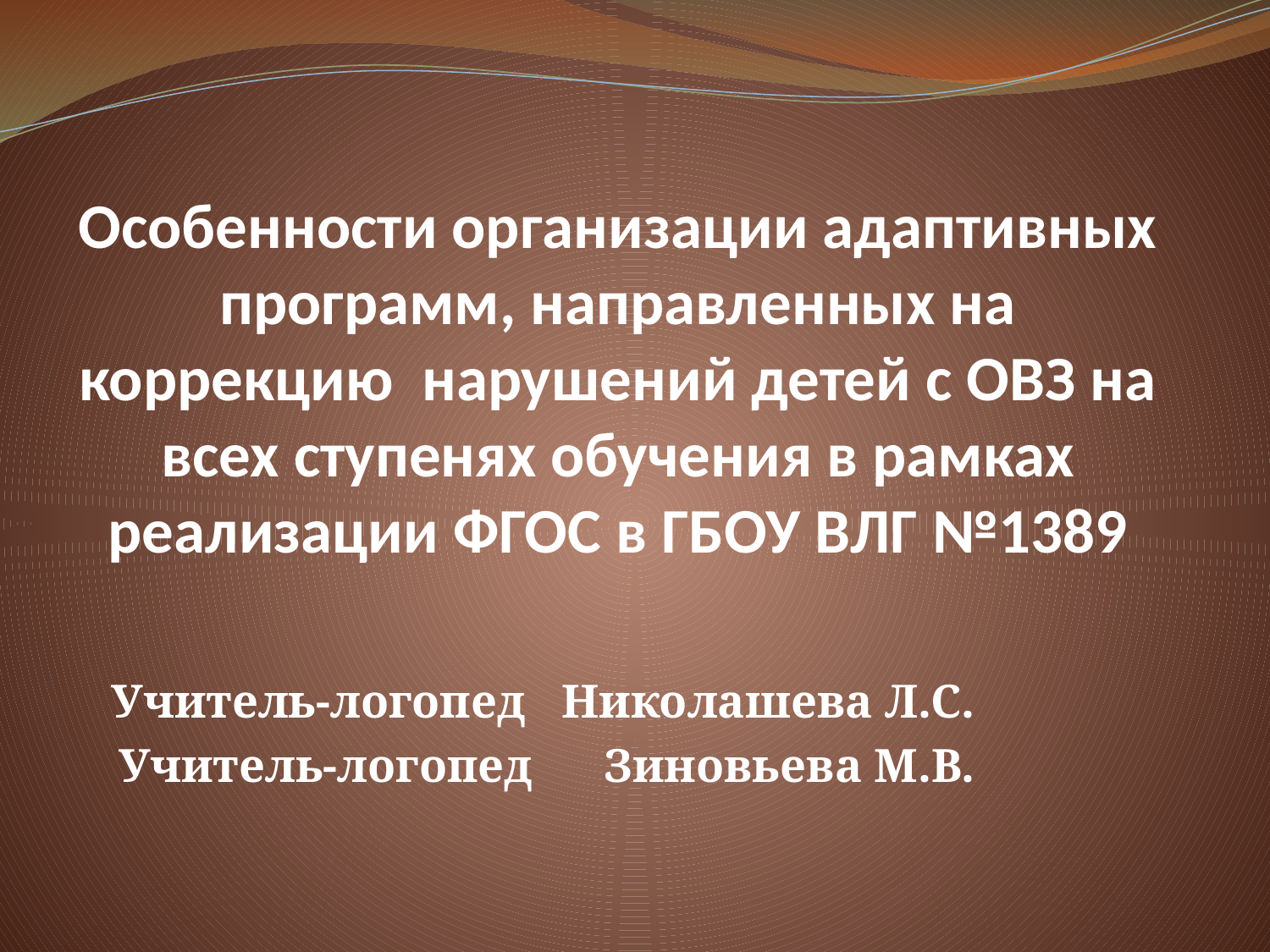

# Особенности организации адаптивных программ, направленных на коррекцию  нарушений детей с ОВЗ на всех ступенях обучения в рамках реализации ФГОС в ГБОУ ВЛГ №1389
Учитель-логопед   Николашева Л.С.
Учитель-логопед      Зиновьева М.В.